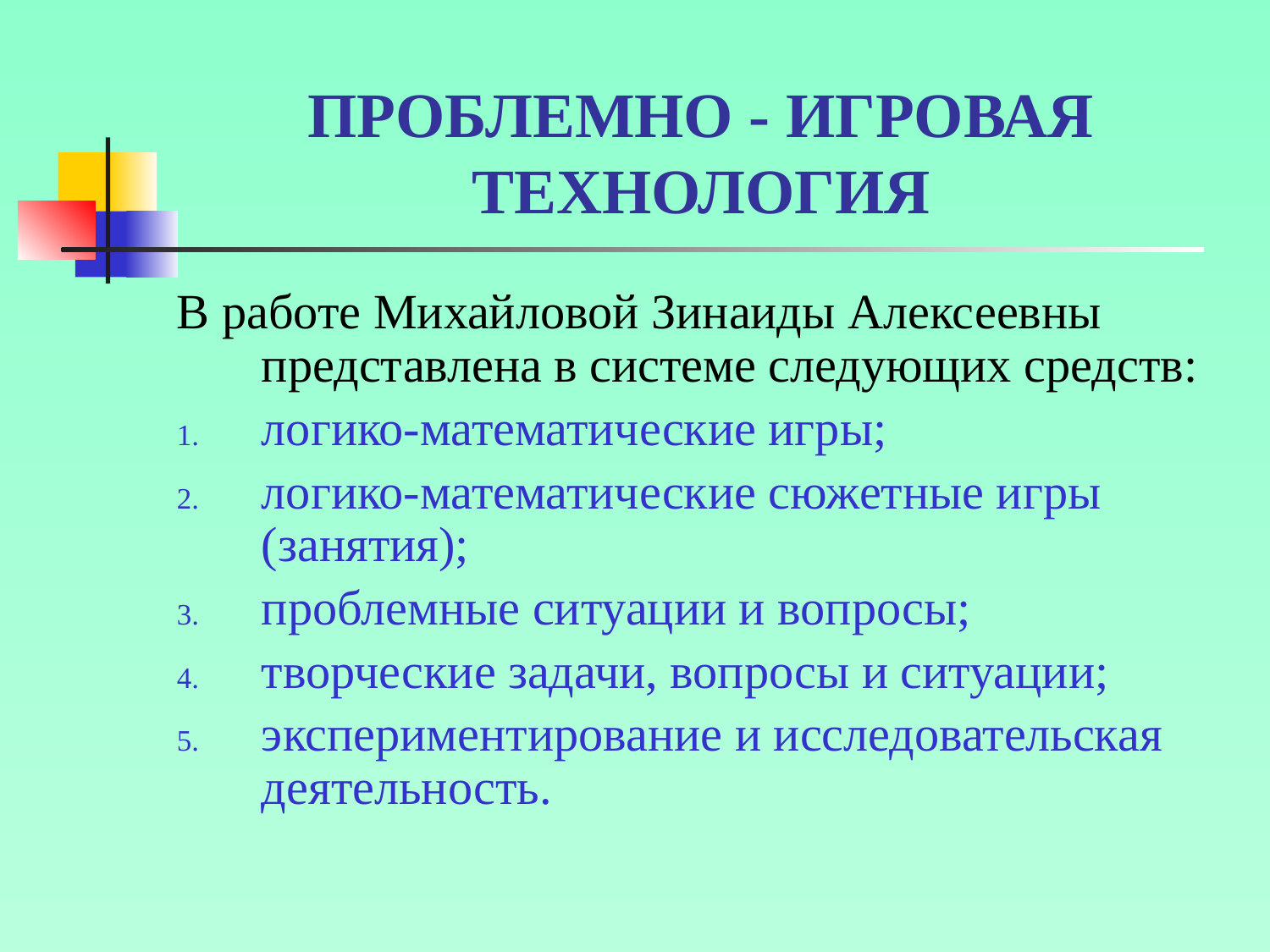

# ПРОБЛЕМНО - ИГРОВАЯ ТЕХНОЛОГИЯ
В работе Михайловой Зинаиды Алексеевны представлена в системе следующих средств:
логико-математические игры;
логико-математические сюжетные игры (занятия);
проблемные ситуации и вопросы;
творческие задачи, вопросы и ситуации;
экспериментирование и исследовательская деятельность.